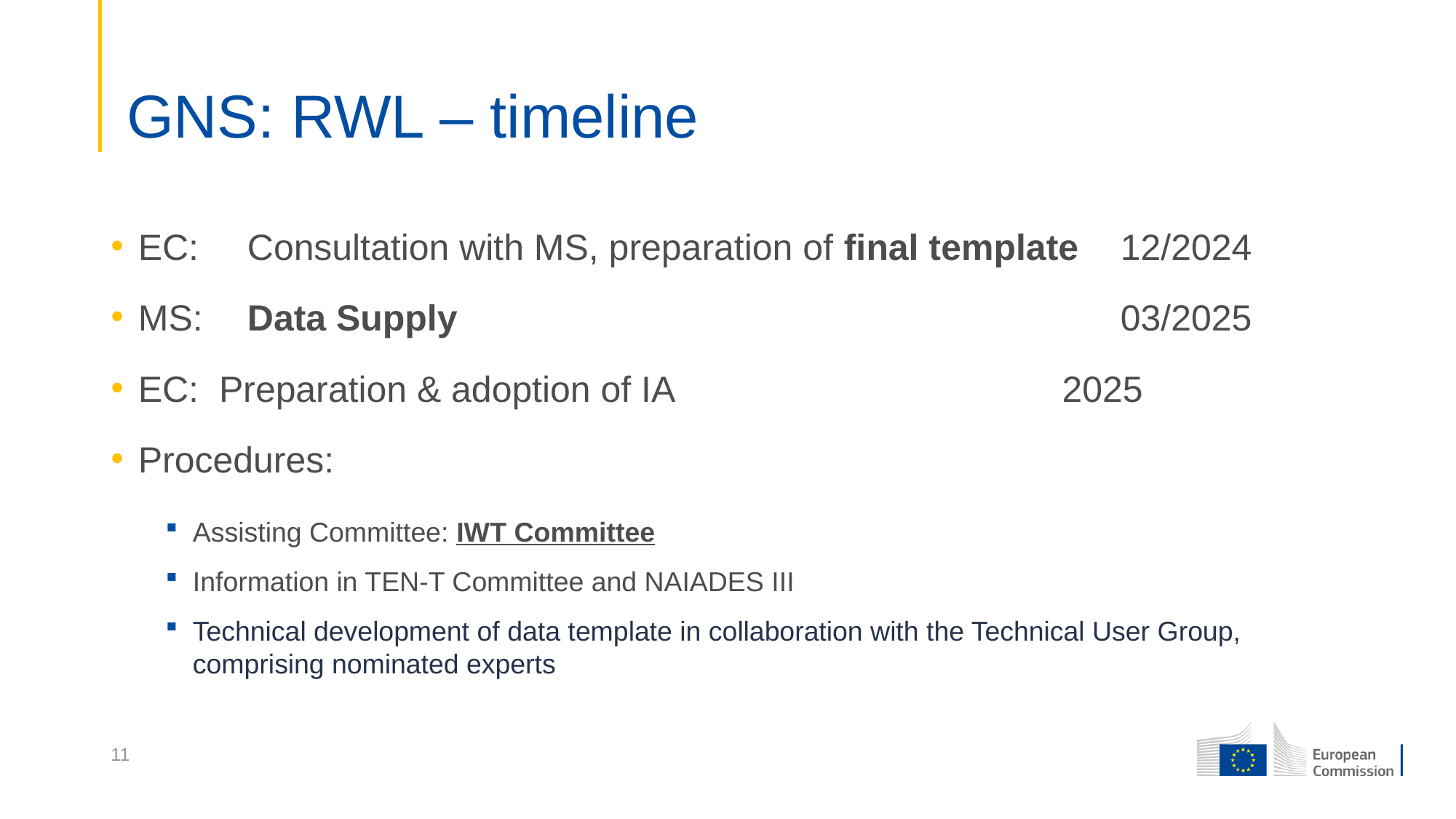

# GNS: RWL – timeline
EC:	Consultation with MS, preparation of final template 	12/2024
MS:	Data Supply 						03/2025
EC:  Preparation & adoption of IA				     2025
Procedures:
Assisting Committee: IWT Committee
Information in TEN-T Committee and NAIADES III
Technical development of data template in collaboration with the Technical User Group,
comprising nominated experts
11